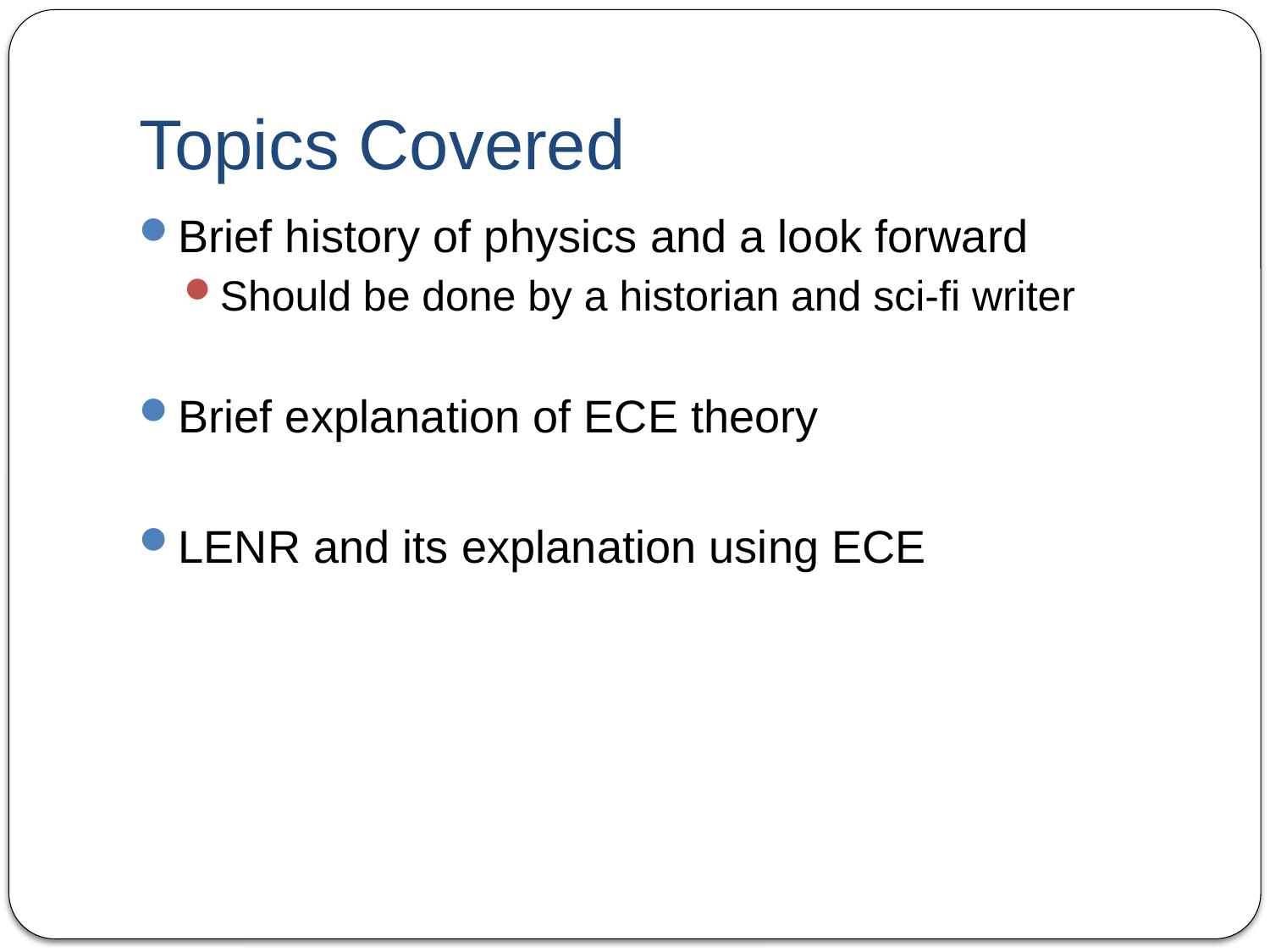

# Topics Covered
Brief history of physics and a look forward
Should be done by a historian and sci-fi writer

Brief explanation of ECE theory

LENR and its explanation using ECE